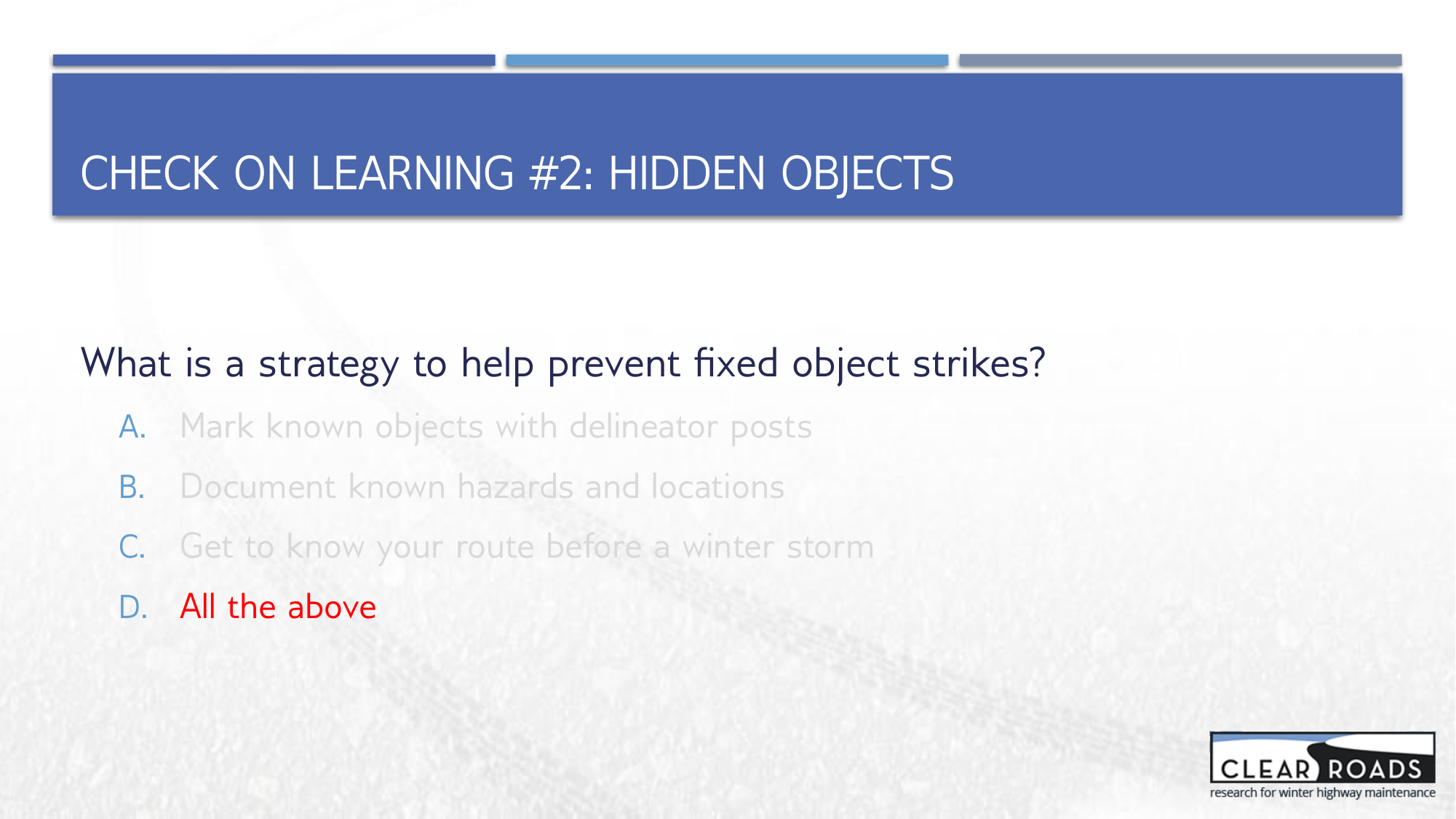

# Check on Learning #2: Hidden Objects
What is a strategy to help prevent fixed object strikes?
Mark known objects with delineator posts
Document known hazards and locations
Get to know your route before a winter storm
All the above